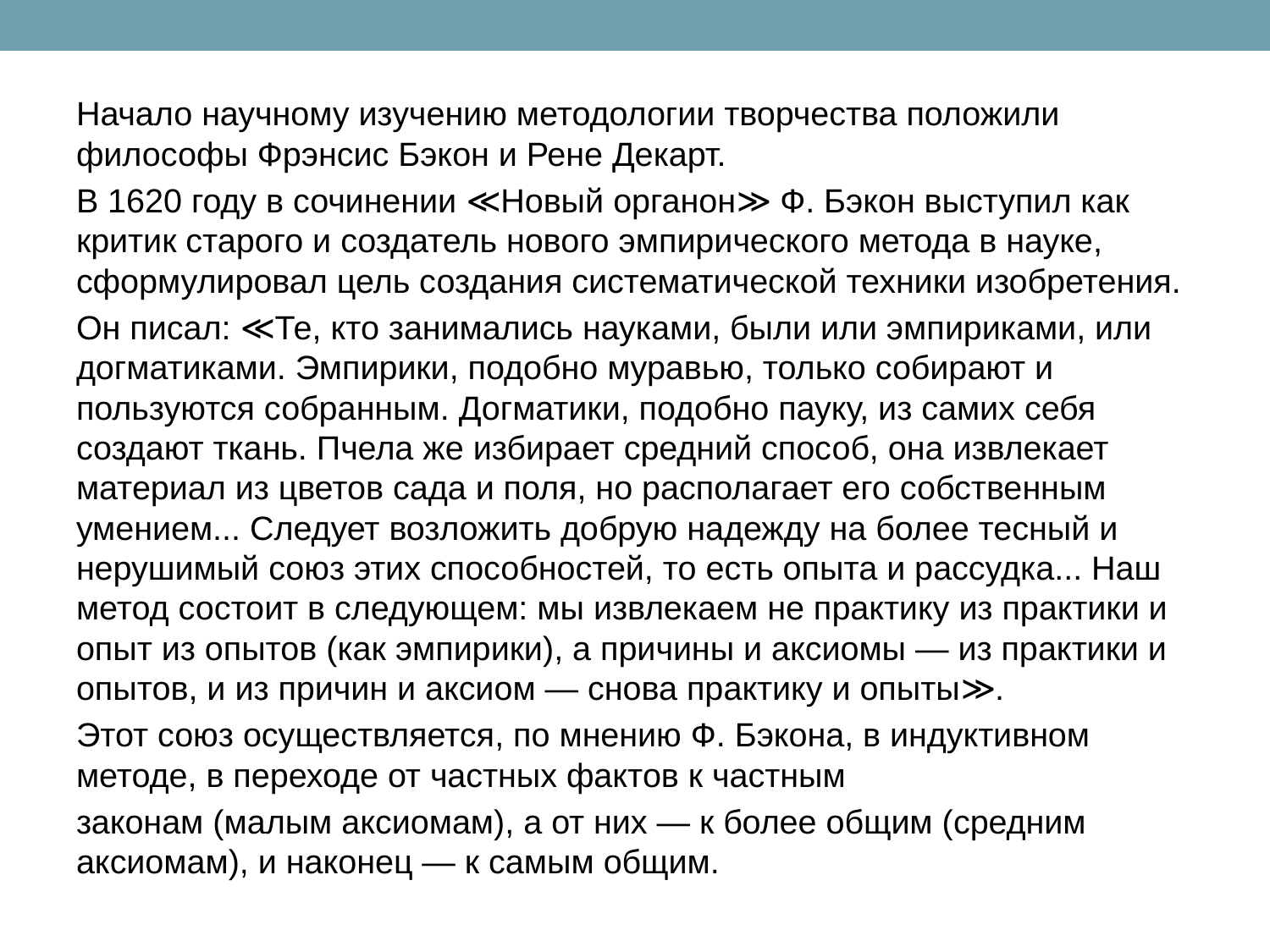

Начало научному изучению методологии творчества положили философы Фрэнсис Бэкон и Рене Декарт.
В 1620 году в сочинении ≪Новый органон≫ Ф. Бэкон выступил как критик старого и создатель нового эмпирического метода в науке, сформулировал цель создания систематической техники изобретения.
Он писал: ≪Те, кто занимались науками, были или эмпириками, или догматиками. Эмпирики, подобно муравью, только собирают и пользуются собранным. Догматики, подобно пауку, из самих себя создают ткань. Пчела же избирает средний способ, она извлекает материал из цветов сада и поля, но располагает его собственным умением... Следует возложить добрую надежду на более тесный и нерушимый союз этих способностей, то есть опыта и рассудка... Наш метод состоит в следующем: мы извлекаем не практику из практики и опыт из опытов (как эмпирики), а причины и аксиомы — из практики и опытов, и из причин и аксиом — снова практику и опыты≫.
Этот союз осуществляется, по мнению Ф. Бэкона, в индуктивном методе, в переходе от частных фактов к частным
законам (малым аксиомам), а от них — к более общим (средним аксиомам), и наконец — к самым общим.